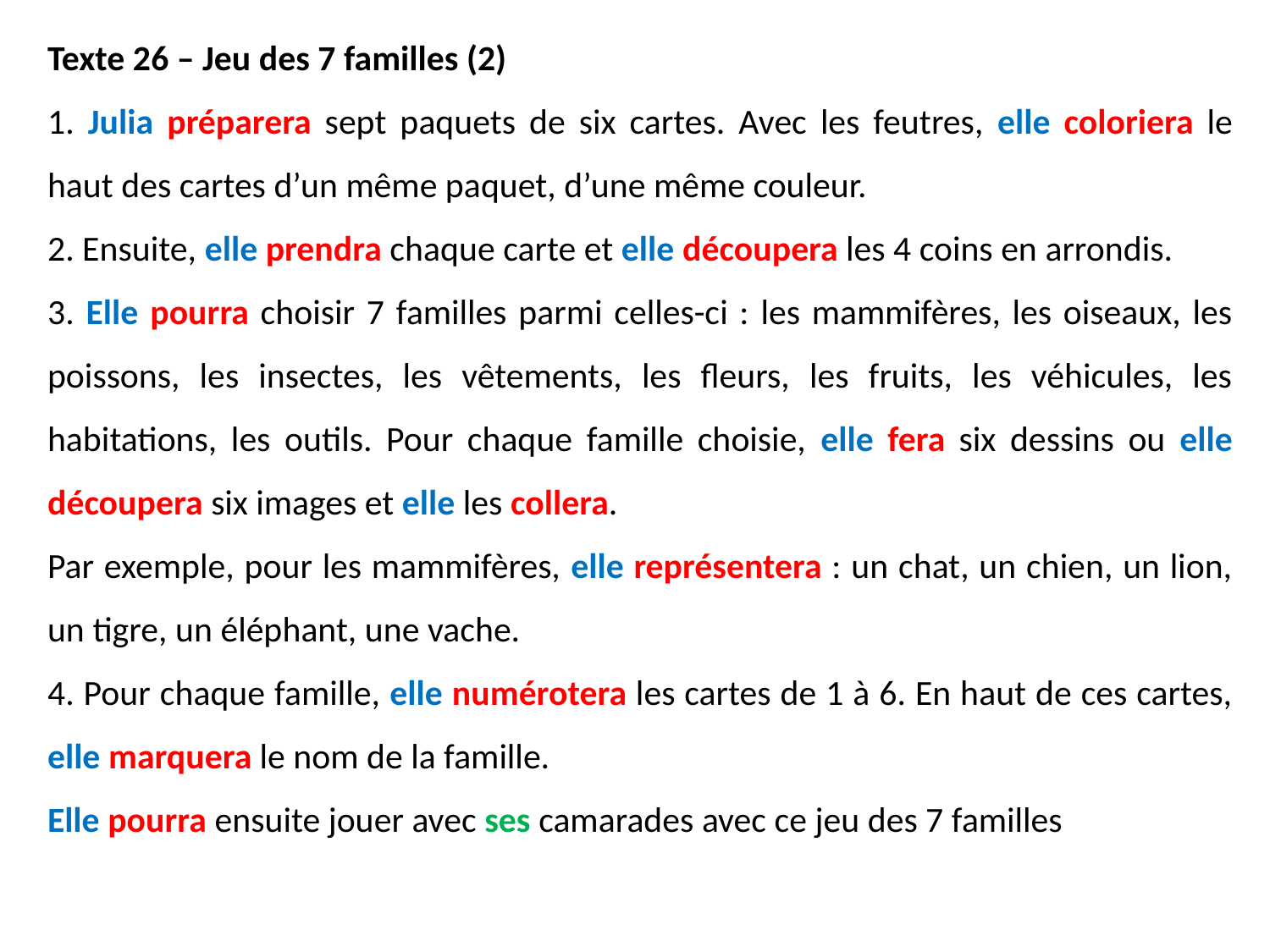

Texte 26 – Jeu des 7 familles (2)
1. Julia préparera sept paquets de six cartes. Avec les feutres, elle coloriera le haut des cartes d’un même paquet, d’une même couleur.
2. Ensuite, elle prendra chaque carte et elle découpera les 4 coins en arrondis.
3. Elle pourra choisir 7 familles parmi celles-ci : les mammifères, les oiseaux, les poissons, les insectes, les vêtements, les fleurs, les fruits, les véhicules, les habitations, les outils. Pour chaque famille choisie, elle fera six dessins ou elle découpera six images et elle les collera.
Par exemple, pour les mammifères, elle représentera : un chat, un chien, un lion, un tigre, un éléphant, une vache.
4. Pour chaque famille, elle numérotera les cartes de 1 à 6. En haut de ces cartes, elle marquera le nom de la famille.
Elle pourra ensuite jouer avec ses camarades avec ce jeu des 7 familles